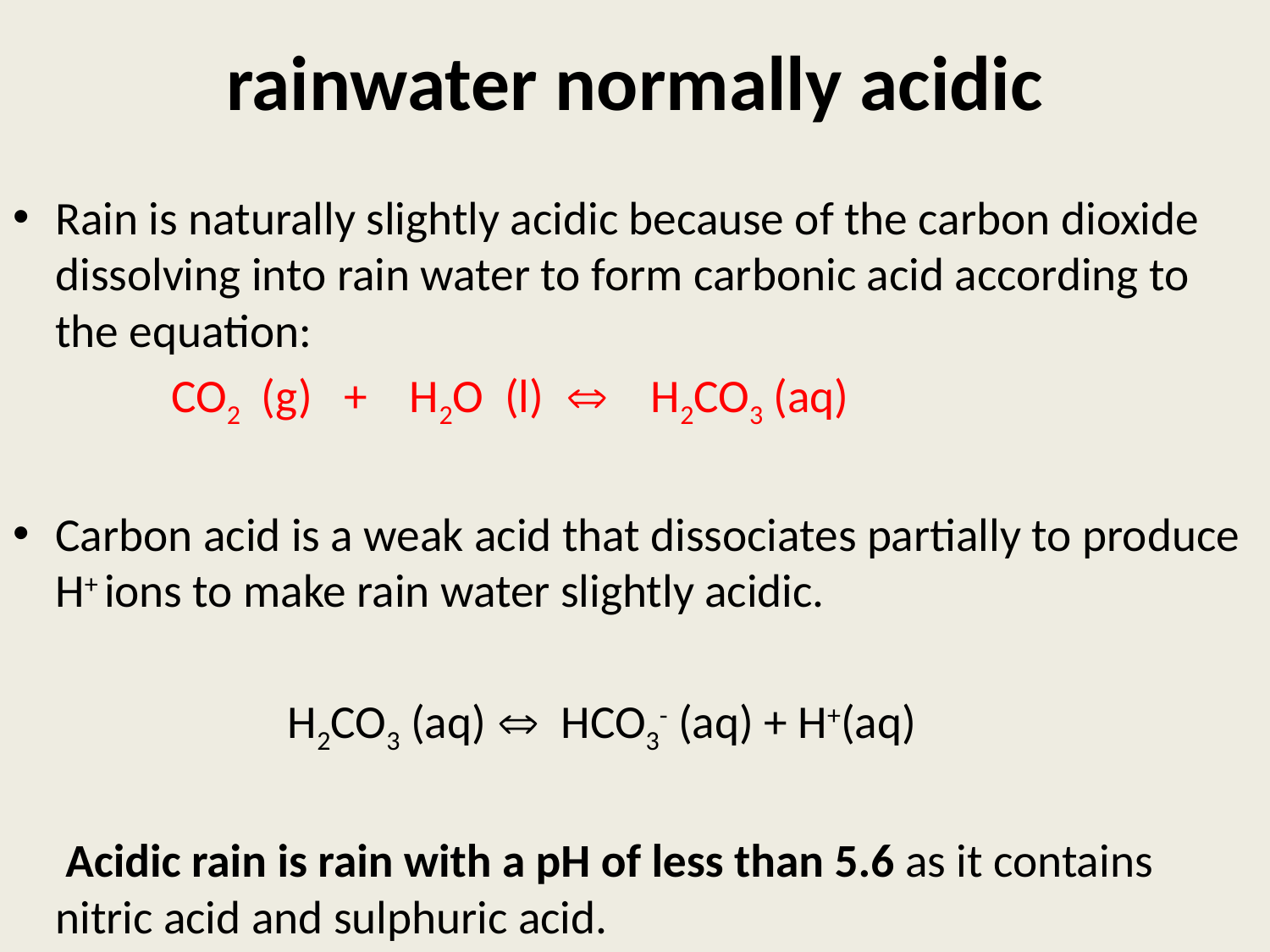

# rainwater normally acidic
Rain is naturally slightly acidic because of the carbon dioxide dissolving into rain water to form carbonic acid according to the equation:
               CO2  (g)   +    H2O  (l)  ⇔    H2CO3 (aq)

Carbon acid is a weak acid that dissociates partially to produce H+ ions to make rain water slightly acidic.

                          H2CO3 (aq) ⇔  HCO3- (aq) + H+(aq)

     Acidic rain is rain with a pH of less than 5.6 as it contains nitric acid and sulphuric acid.